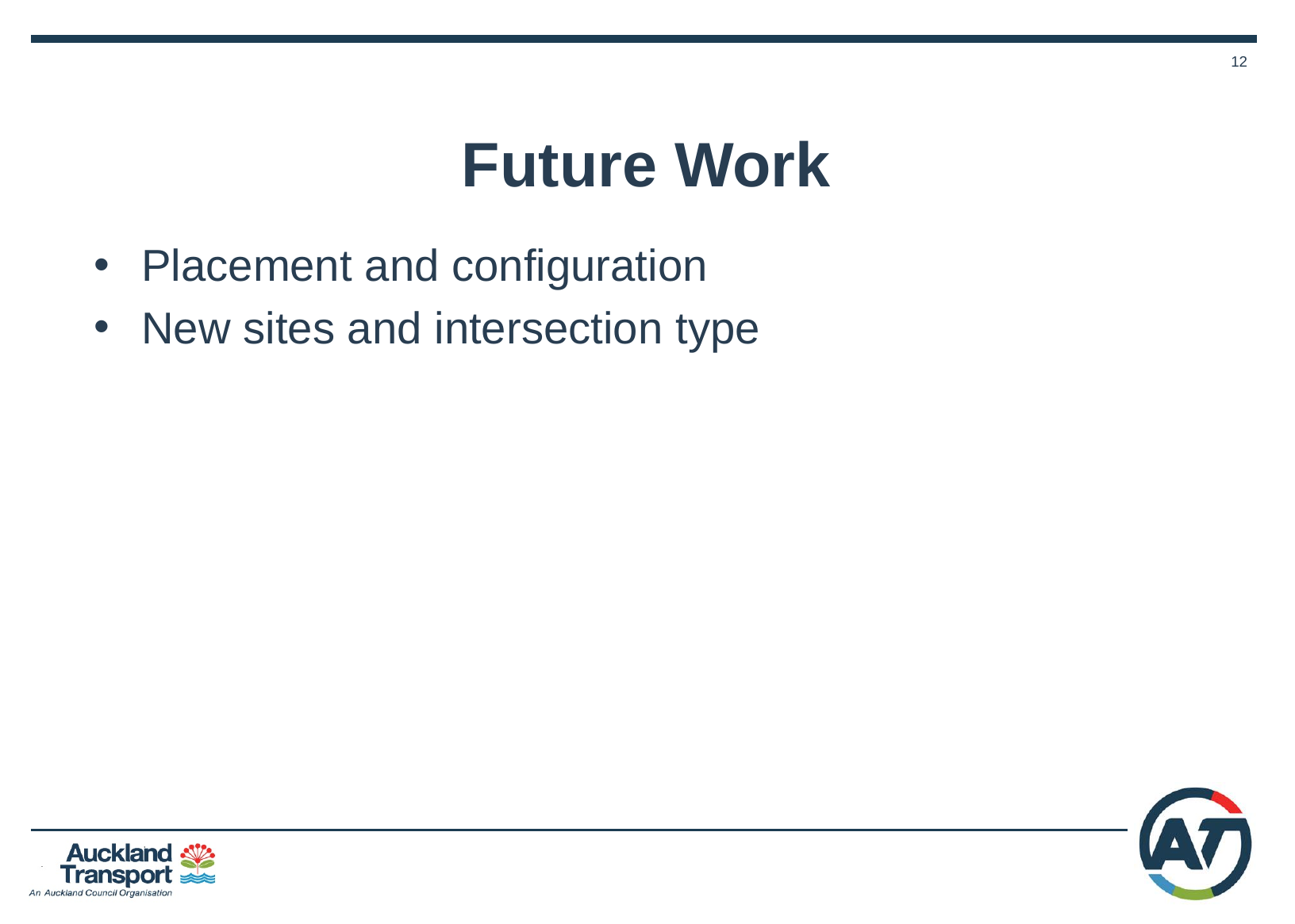

# Future Work
Placement and configuration
New sites and intersection type